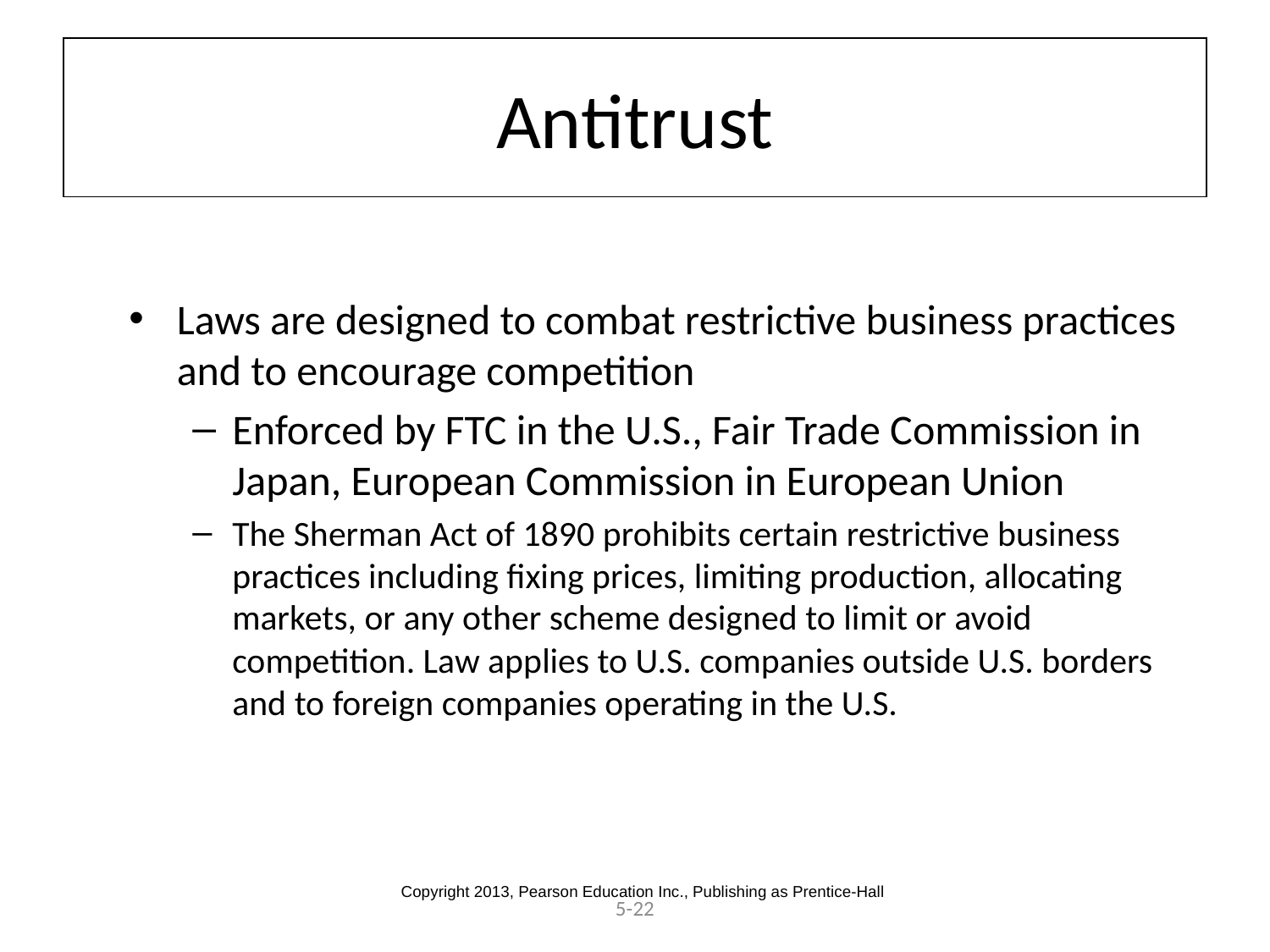

# Antitrust
Laws are designed to combat restrictive business practices and to encourage competition
Enforced by FTC in the U.S., Fair Trade Commission in Japan, European Commission in European Union
The Sherman Act of 1890 prohibits certain restrictive business practices including fixing prices, limiting production, allocating markets, or any other scheme designed to limit or avoid competition. Law applies to U.S. companies outside U.S. borders and to foreign companies operating in the U.S.
Copyright 2013, Pearson Education Inc., Publishing as Prentice-Hall

5-22